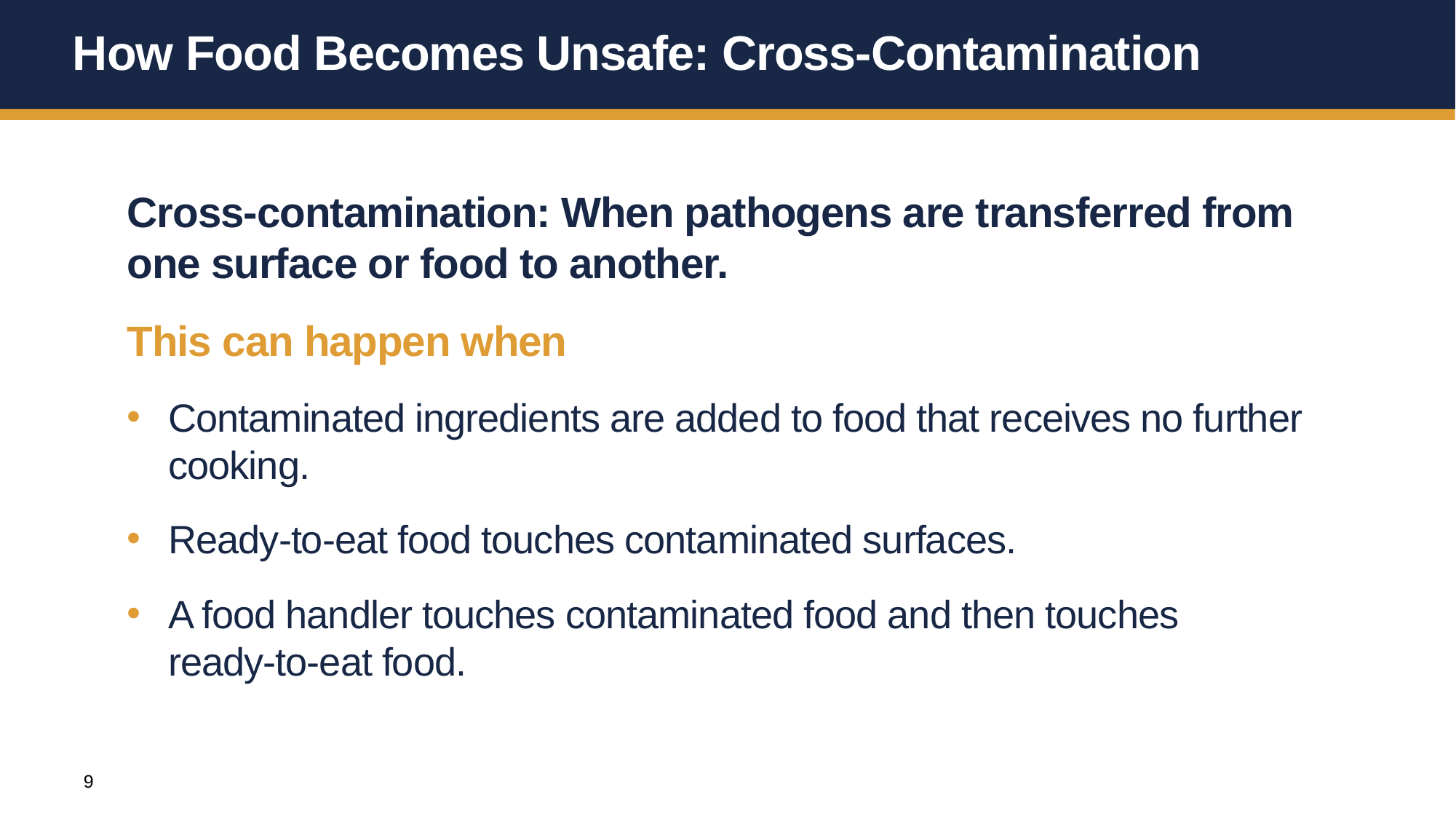

# How Food Becomes Unsafe: Cross-Contamination
Cross-contamination: When pathogens are transferred from one surface or food to another.
This can happen when
Contaminated ingredients are added to food that receives no further cooking.
Ready-to-eat food touches contaminated surfaces.
A food handler touches contaminated food and then touches
ready-to-eat food.
9